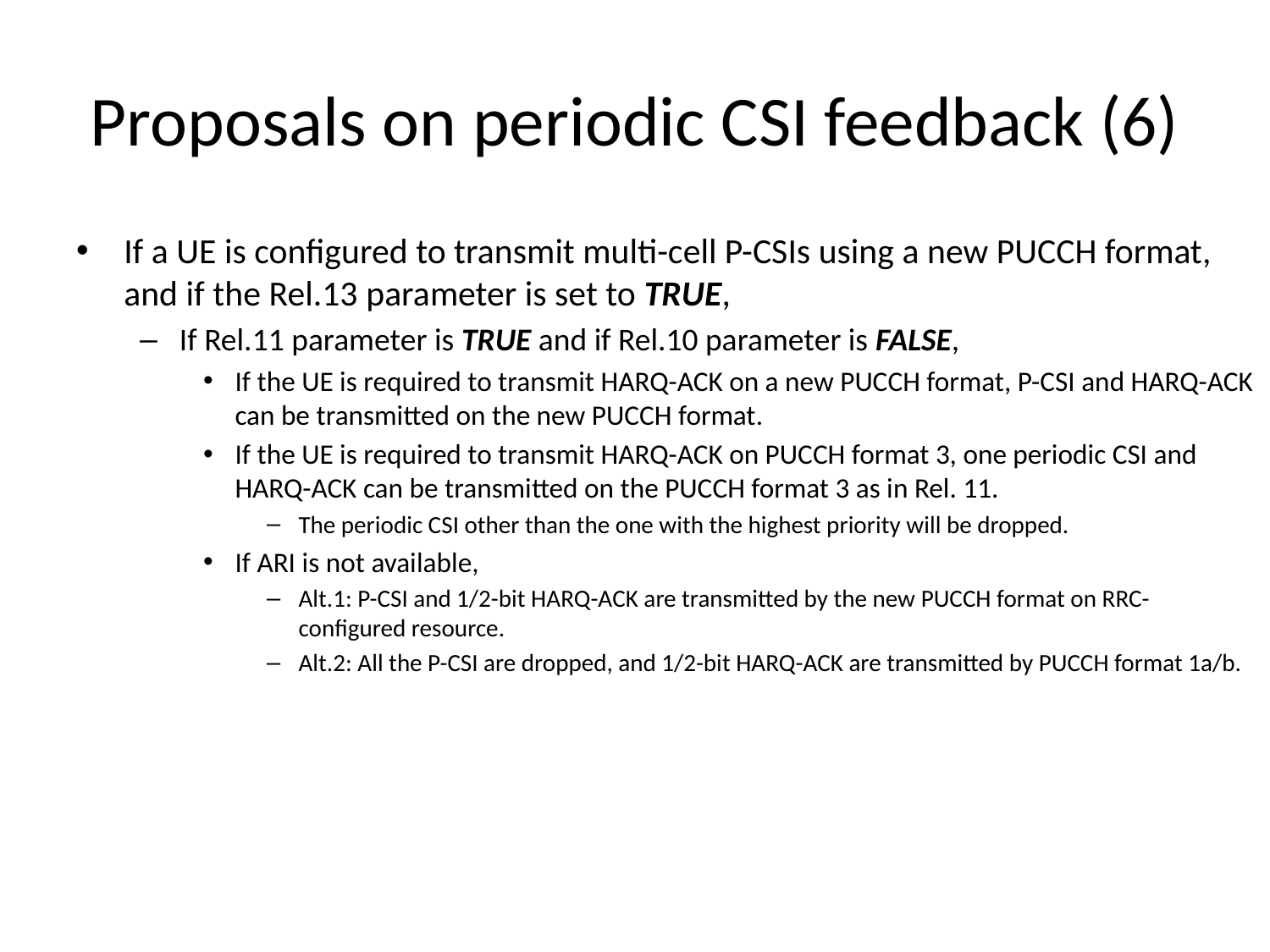

# Proposals on periodic CSI feedback (6)
If a UE is configured to transmit multi-cell P-CSIs using a new PUCCH format, and if the Rel.13 parameter is set to TRUE,
If Rel.11 parameter is TRUE and if Rel.10 parameter is FALSE,
If the UE is required to transmit HARQ-ACK on a new PUCCH format, P-CSI and HARQ-ACK can be transmitted on the new PUCCH format.
If the UE is required to transmit HARQ-ACK on PUCCH format 3, one periodic CSI and HARQ-ACK can be transmitted on the PUCCH format 3 as in Rel. 11.
The periodic CSI other than the one with the highest priority will be dropped.
If ARI is not available,
Alt.1: P-CSI and 1/2-bit HARQ-ACK are transmitted by the new PUCCH format on RRC-configured resource.
Alt.2: All the P-CSI are dropped, and 1/2-bit HARQ-ACK are transmitted by PUCCH format 1a/b.